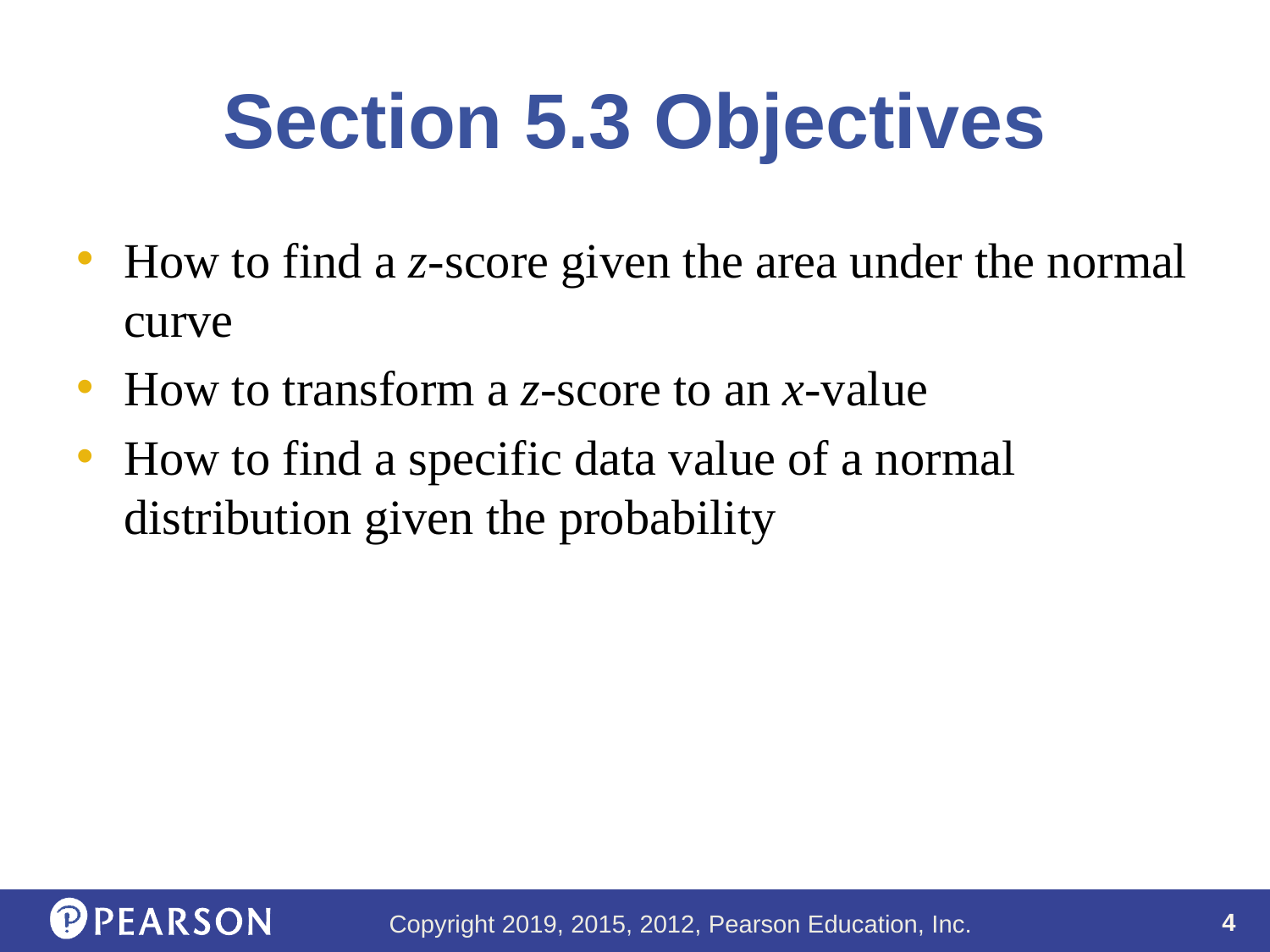

# Section 5.3 Objectives
How to find a z-score given the area under the normal curve
How to transform a z-score to an x-value
How to find a specific data value of a normal distribution given the probability